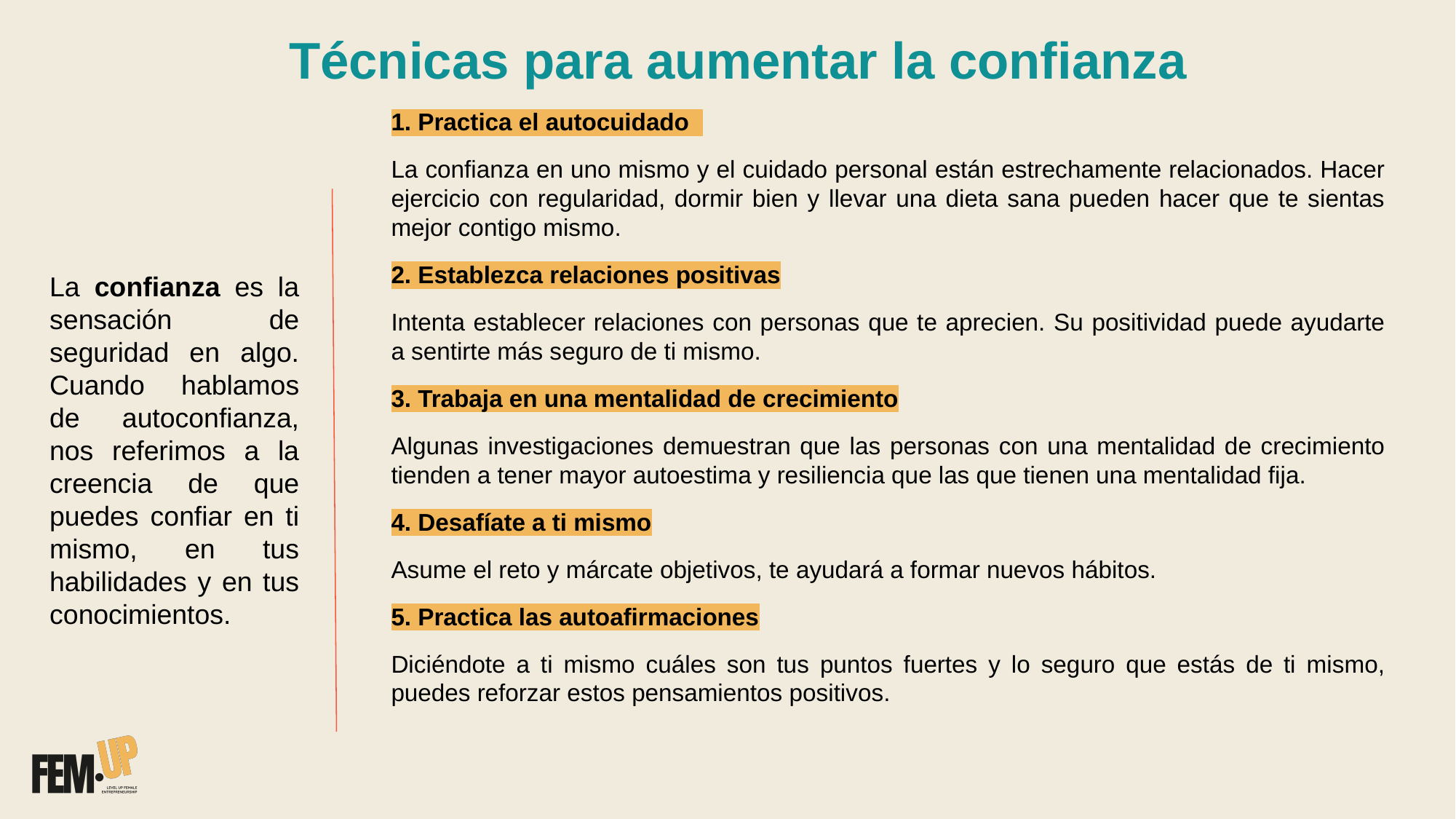

# Técnicas para aumentar la confianza
1. Practica el autocuidado
La confianza en uno mismo y el cuidado personal están estrechamente relacionados. Hacer ejercicio con regularidad, dormir bien y llevar una dieta sana pueden hacer que te sientas mejor contigo mismo.
2. Establezca relaciones positivas
Intenta establecer relaciones con personas que te aprecien. Su positividad puede ayudarte a sentirte más seguro de ti mismo.
3. Trabaja en una mentalidad de crecimiento
Algunas investigaciones demuestran que las personas con una mentalidad de crecimiento tienden a tener mayor autoestima y resiliencia que las que tienen una mentalidad fija.
4. Desafíate a ti mismo
Asume el reto y márcate objetivos, te ayudará a formar nuevos hábitos.
5. Practica las autoafirmaciones
Diciéndote a ti mismo cuáles son tus puntos fuertes y lo seguro que estás de ti mismo, puedes reforzar estos pensamientos positivos.
La confianza es la sensación de seguridad en algo. Cuando hablamos de autoconfianza, nos referimos a la creencia de que puedes confiar en ti mismo, en tus habilidades y en tus conocimientos.